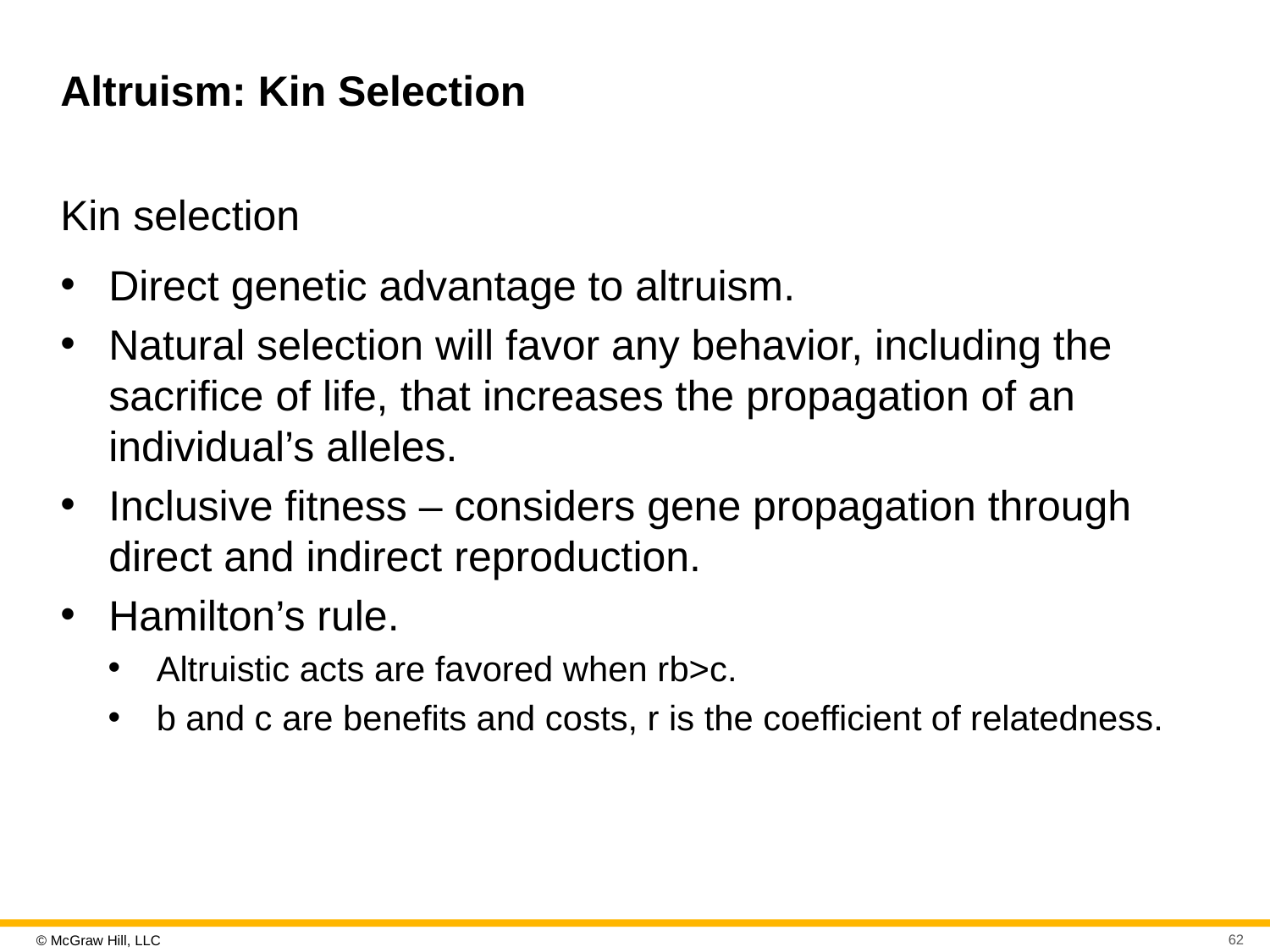

# Altruism: Kin Selection
Kin selection
Direct genetic advantage to altruism.
Natural selection will favor any behavior, including the sacrifice of life, that increases the propagation of an individual’s alleles.
Inclusive fitness – considers gene propagation through direct and indirect reproduction.
Hamilton’s rule.
Altruistic acts are favored when rb>c.
b and c are benefits and costs, r is the coefficient of relatedness.
62